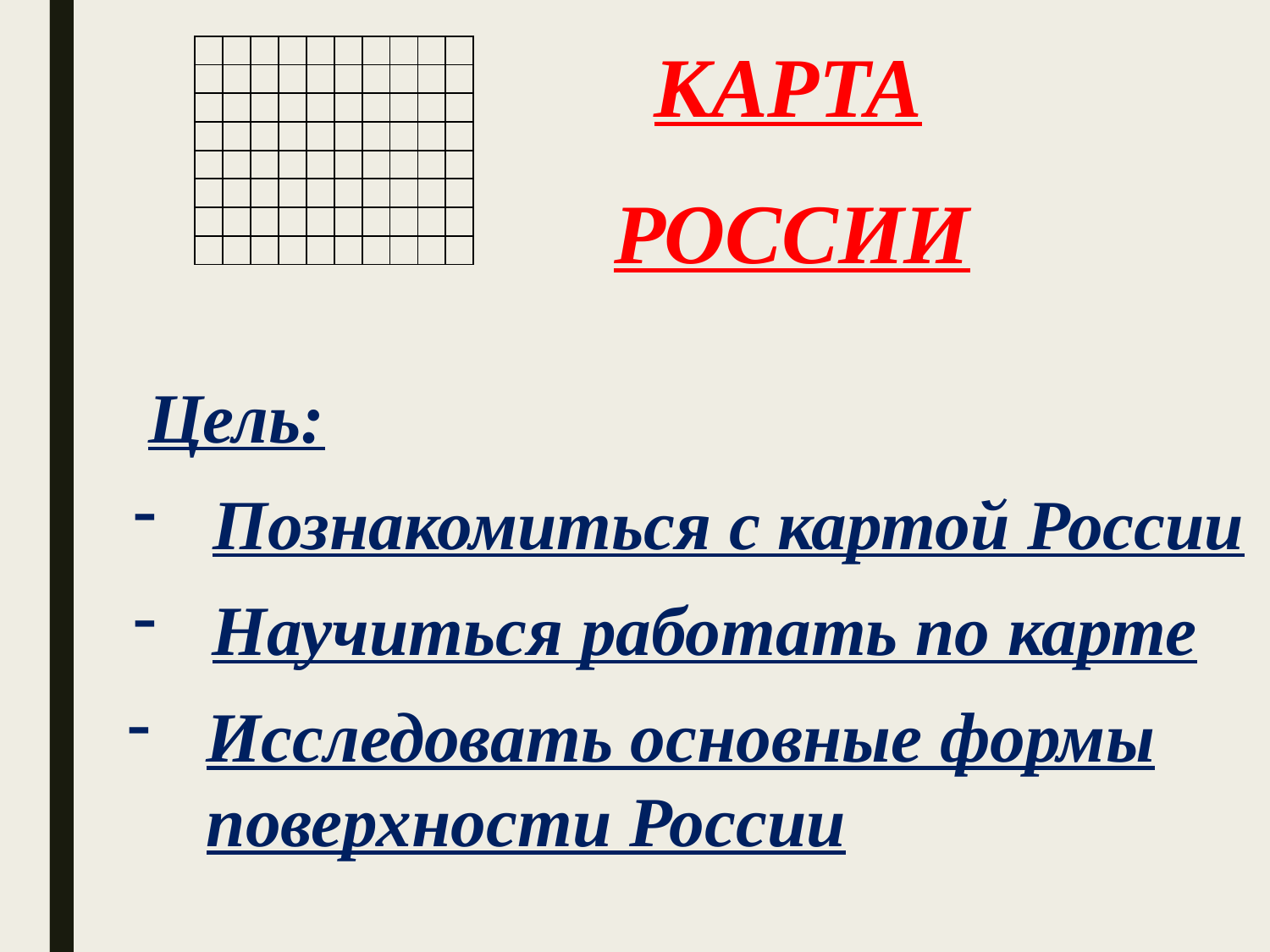

КАРТА
|  |  |  |  |  |  |  |  |  |  |
| --- | --- | --- | --- | --- | --- | --- | --- | --- | --- |
|  |  |  |  |  |  |  |  |  |  |
|  |  |  |  |  |  |  |  |  |  |
|  |  |  |  |  |  |  |  |  |  |
|  |  |  |  |  |  |  |  |  |  |
|  |  |  |  |  |  |  |  |  |  |
|  |  |  |  |  |  |  |  |  |  |
|  |  |  |  |  |  |  |  |  |  |
РОССИИ
Цель:
Познакомиться с картой России
Научиться работать по карте
Исследовать основные формы поверхности России